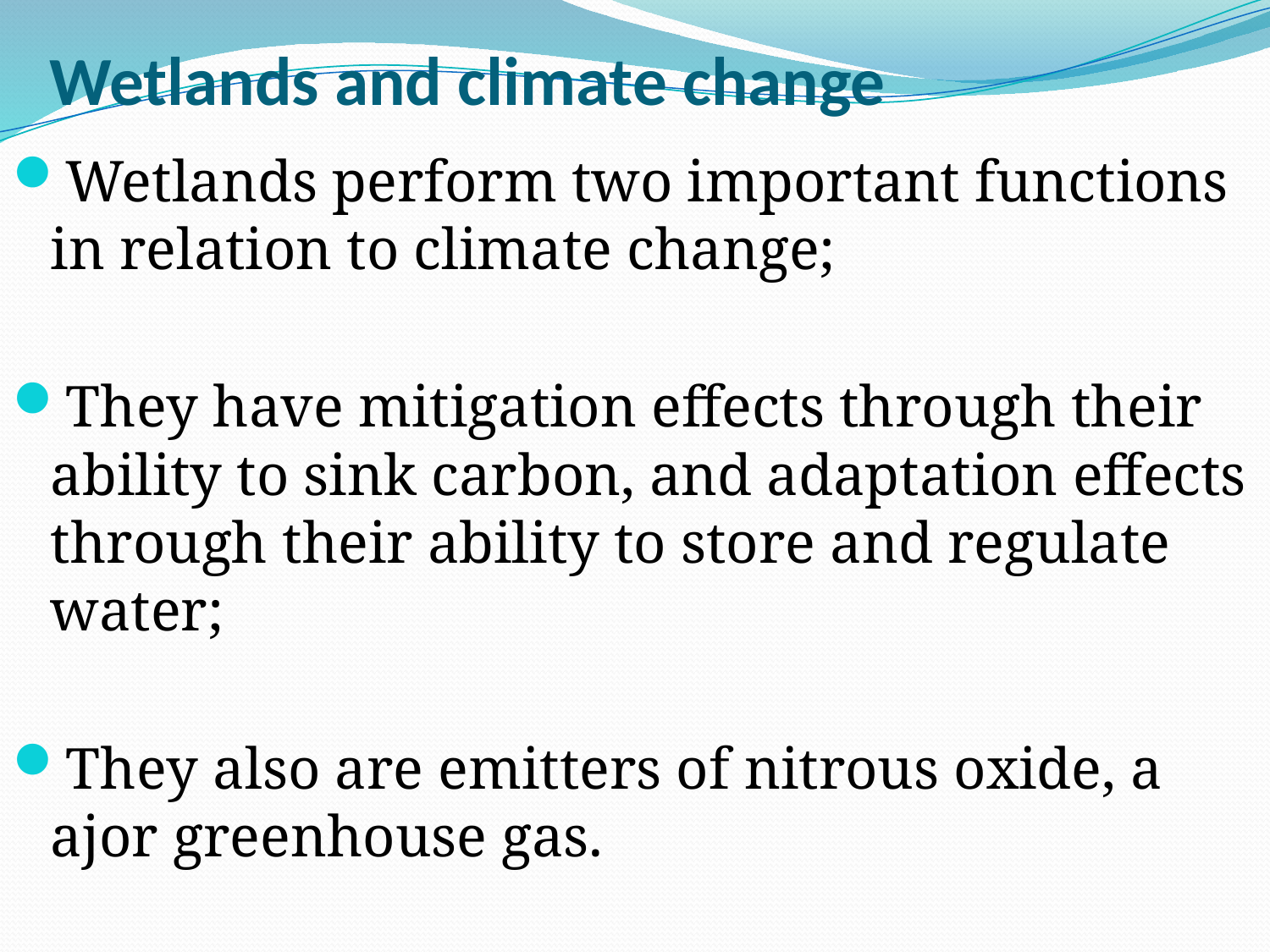

# Wetlands and climate change
Wetlands perform two important functions in relation to climate change;

They have mitigation effects through their ability to sink carbon, and adaptation effects through their ability to store and regulate water;

They also are emitters of nitrous oxide, a ajor greenhouse gas.